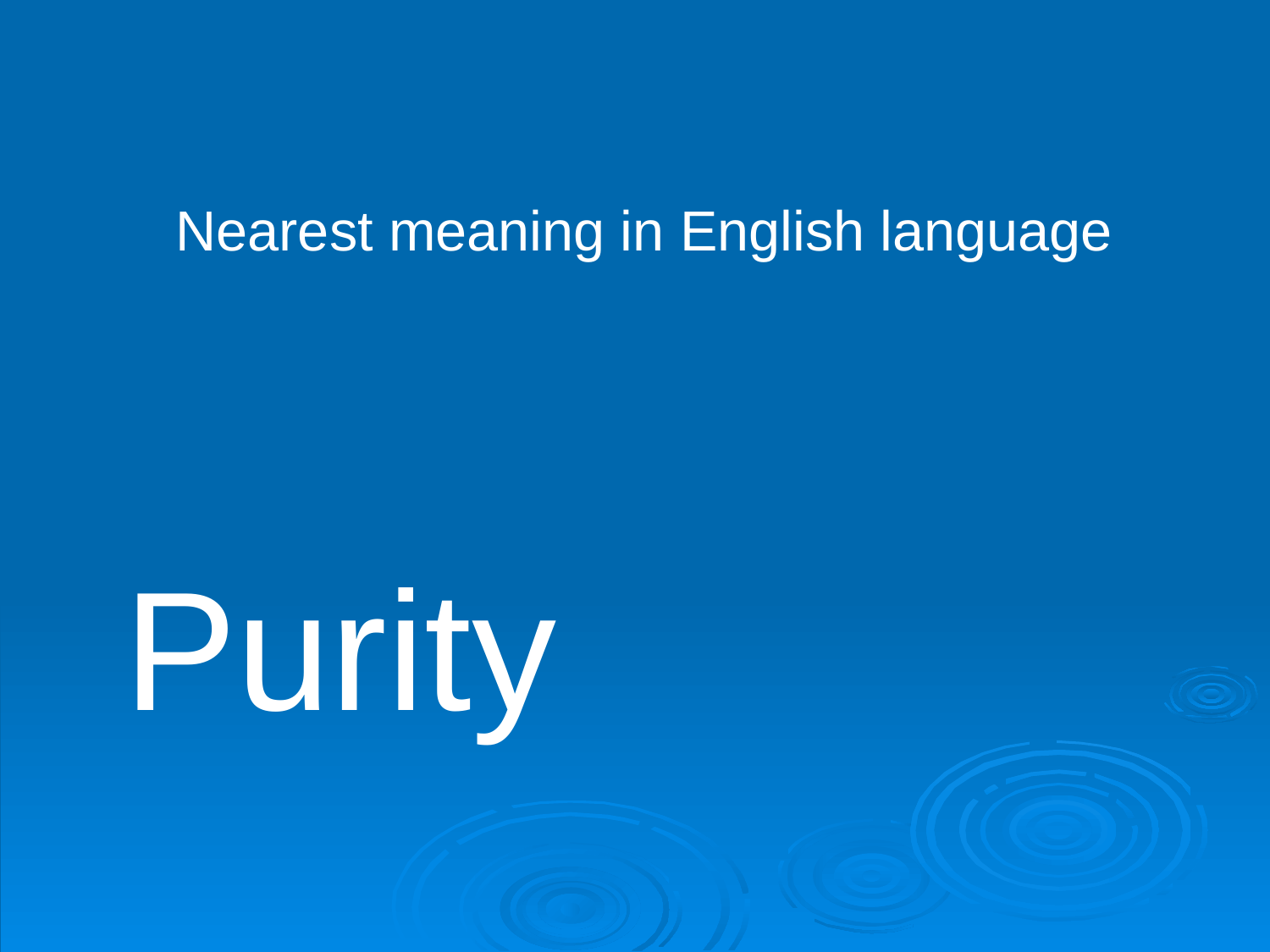

#

Nearest meaning in English language

							Purity